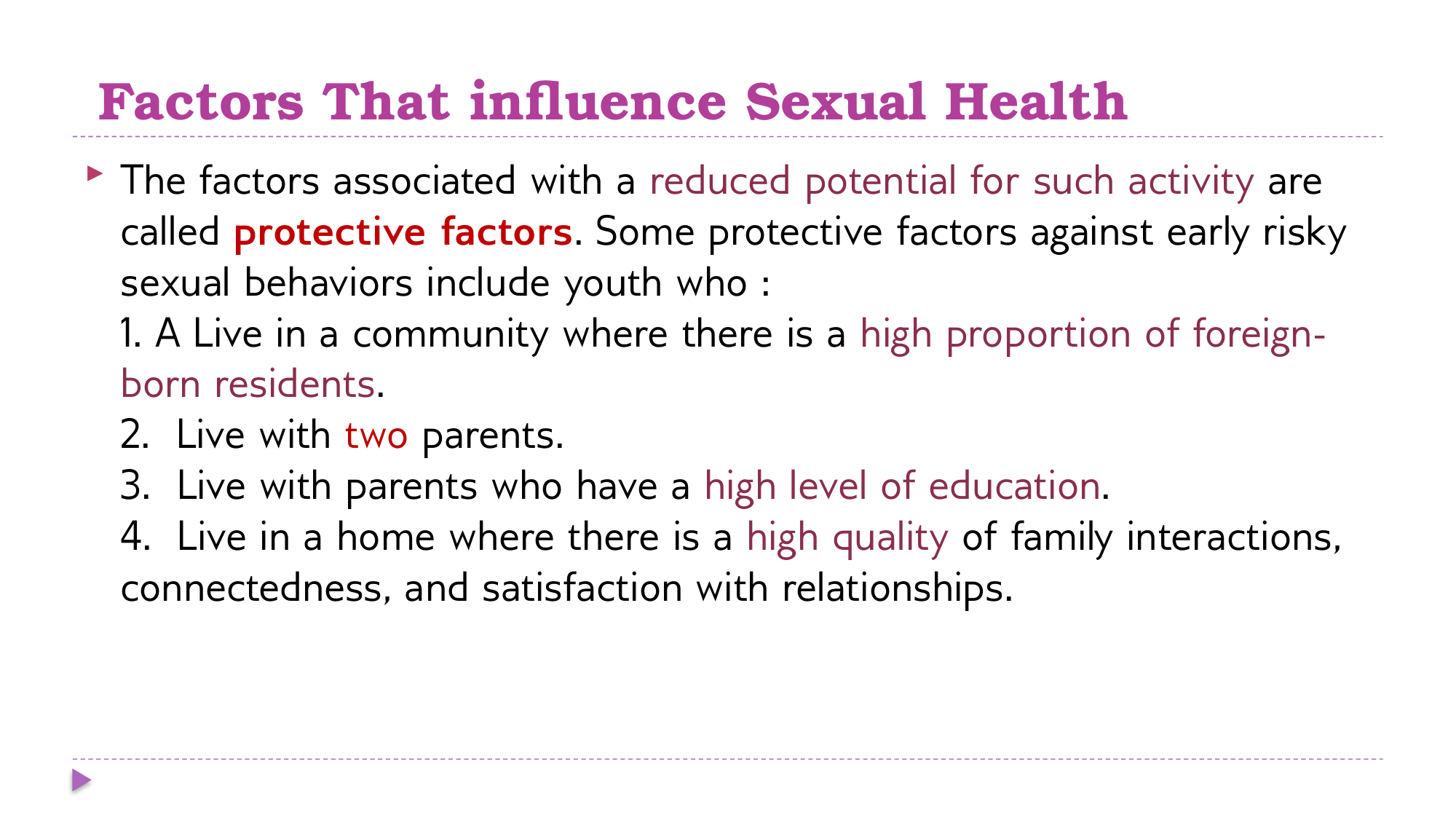

# Factors That influence Sexual Health
The factors associated with a reduced potential for such activity are called protective factors. Some protective factors against early risky sexual behaviors include youth who :
1. A Live in a community where there is a high proportion of foreign-born residents.
2.  Live with two parents.
3.  Live with parents who have a high level of education.
4.  Live in a home where there is a high quality of family interactions, connectedness, and satisfaction with relationships.